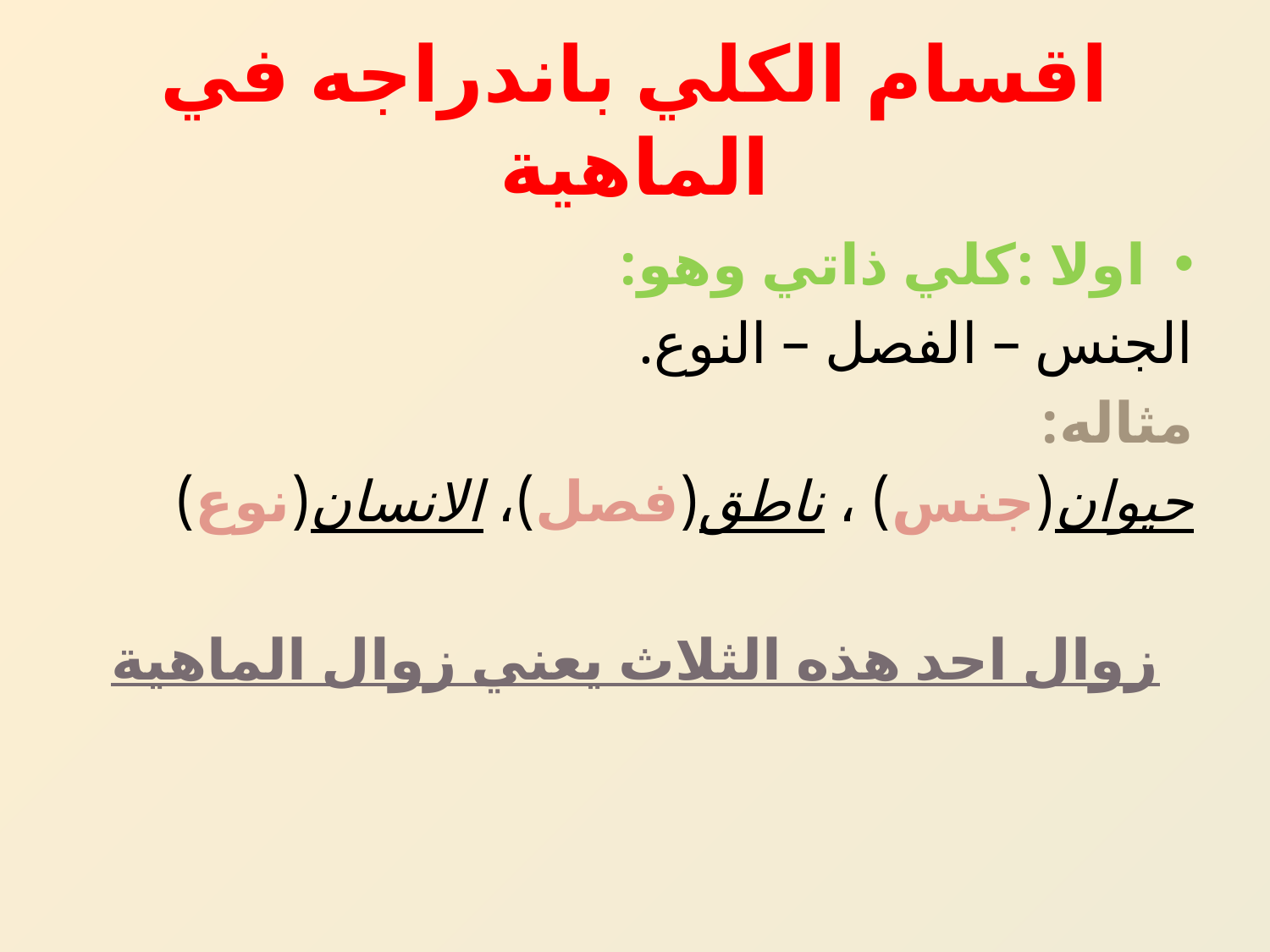

# اقسام الكلي باندراجه في الماهية
اولا :كلي ذاتي وهو:
الجنس – الفصل – النوع.
مثاله:
	حيوان(جنس) ، ناطق(فصل)، الانسان(نوع)

زوال احد هذه الثلاث يعني زوال الماهية